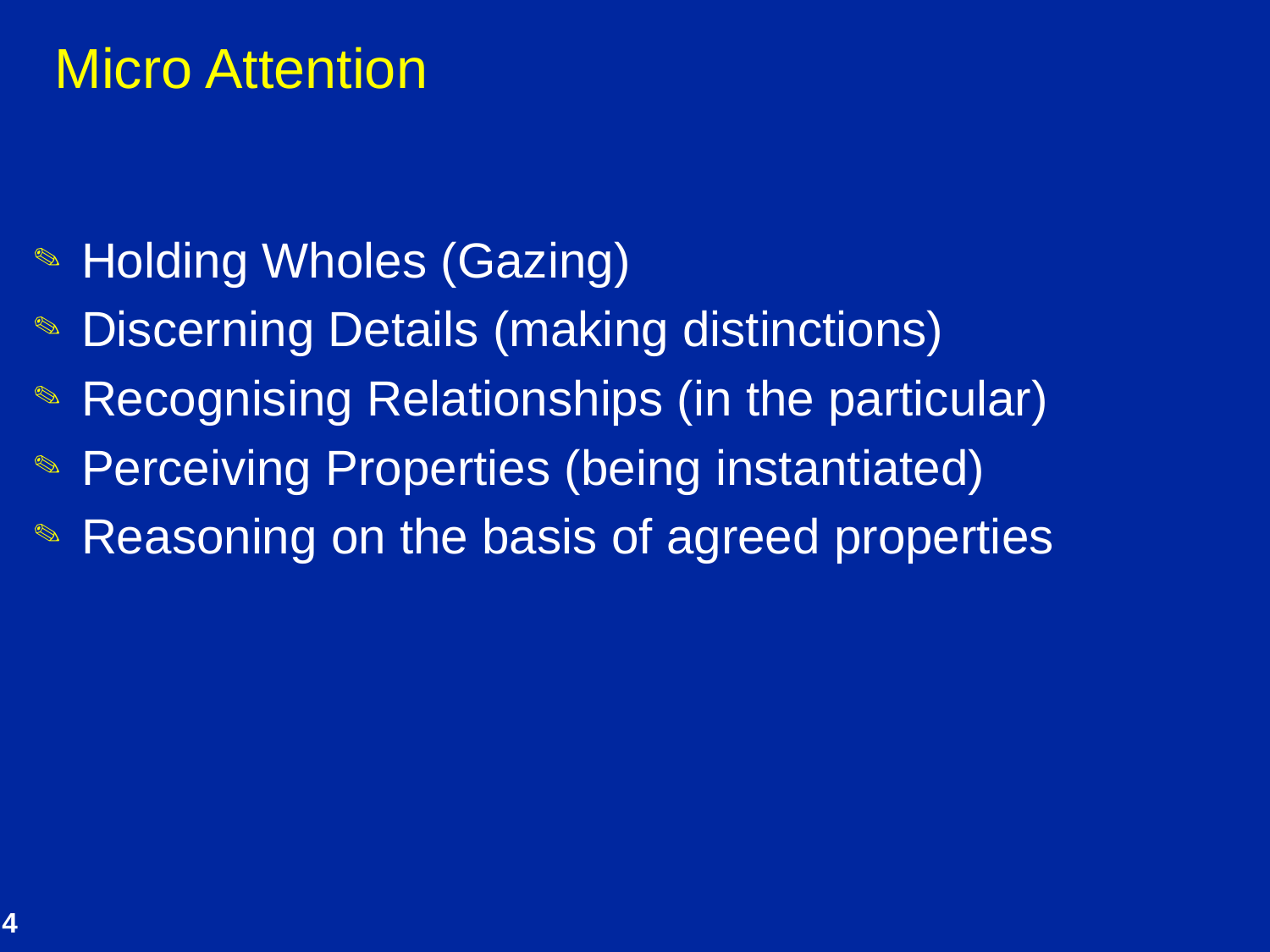

# Micro Attention
Holding Wholes (Gazing)
Discerning Details (making distinctions)
Recognising Relationships (in the particular)
Perceiving Properties (being instantiated)
Reasoning on the basis of agreed properties